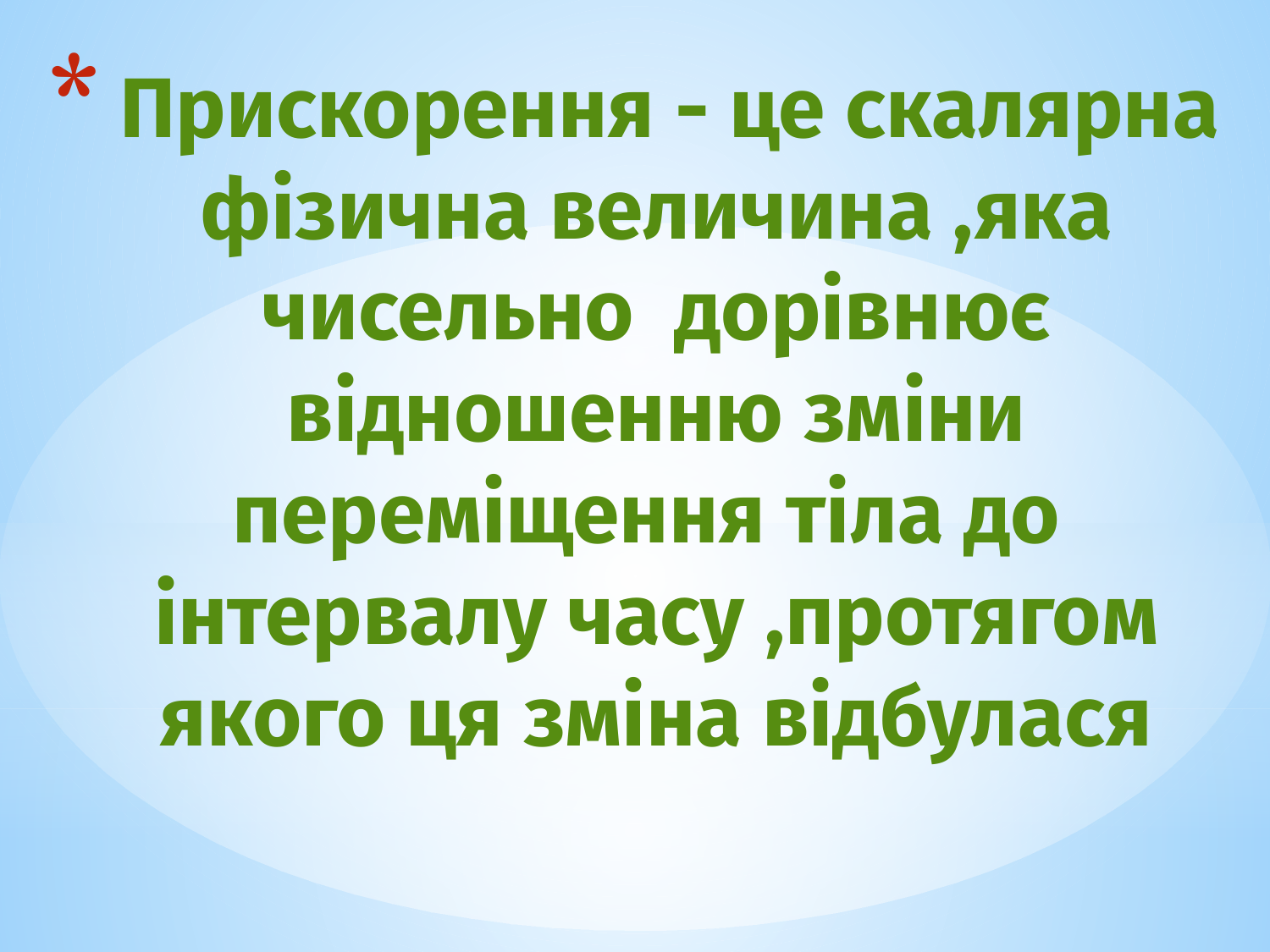

# Прискорення - це скалярна фізична величина ,яка чисельно  дорівнює відношенню зміни переміщення тіла до  інтервалу часу ,протягом якого ця зміна відбулася